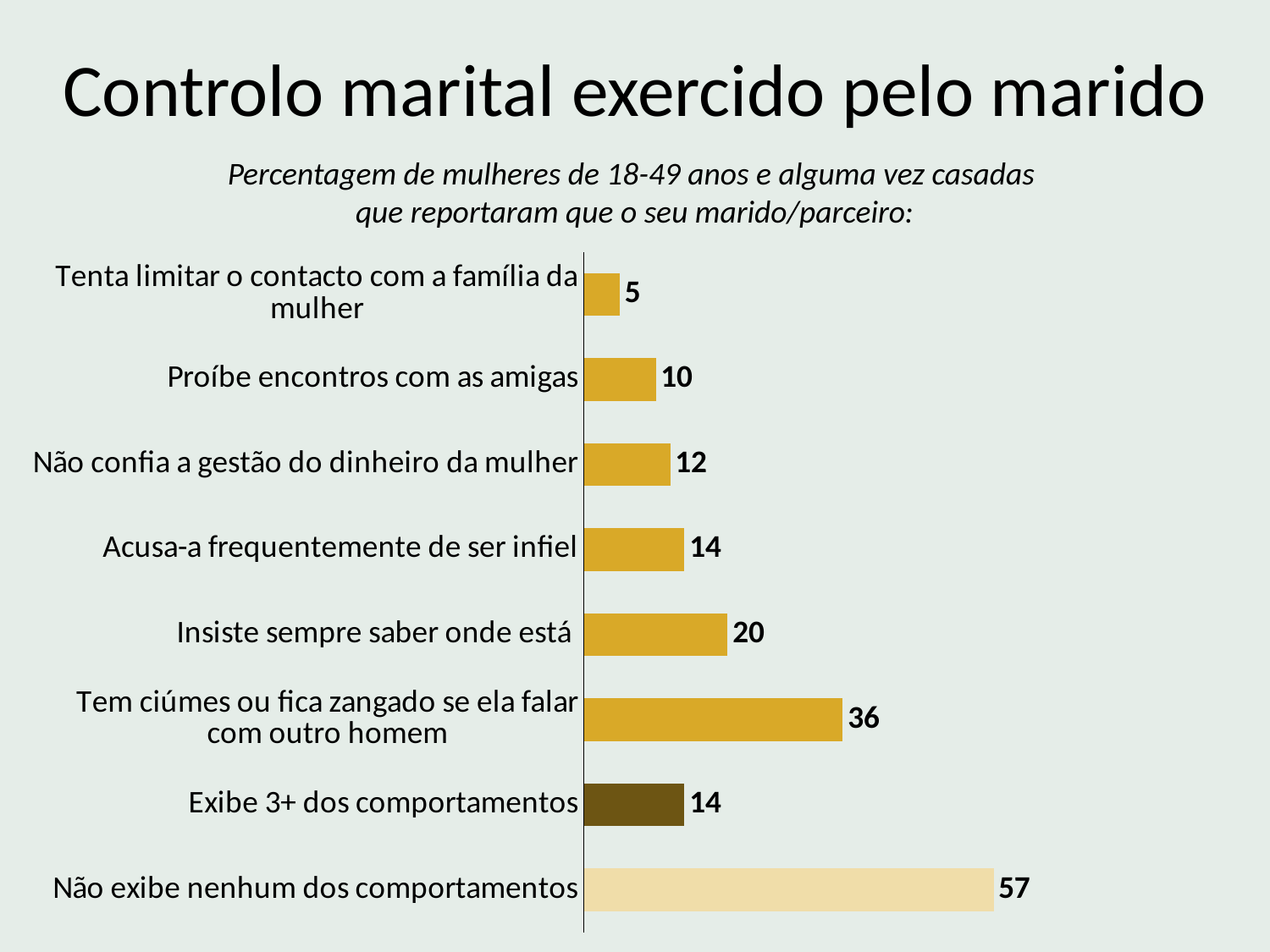

Controlo marital exercido pelo marido
Percentagem de mulheres de 18-49 anos e alguma vez casadas
que reportaram que o seu marido/parceiro:

### Chart

| Category | Women |
|---|---|
| Não exibe nenhum dos comportamentos | 57.0 |
| Exibe 3+ dos comportamentos | 14.0 |
| Tem ciúmes ou fica zangado se ela falar com outro homem | 36.0 |
| Insiste sempre saber onde está  | 20.0 |
| Acusa-a frequentemente de ser infiel | 14.0 |
| Não confia a gestão do dinheiro da mulher | 12.0 |
| Proíbe encontros com as amigas | 10.0 |
| Tenta limitar o contacto com a família da mulher | 5.0 |